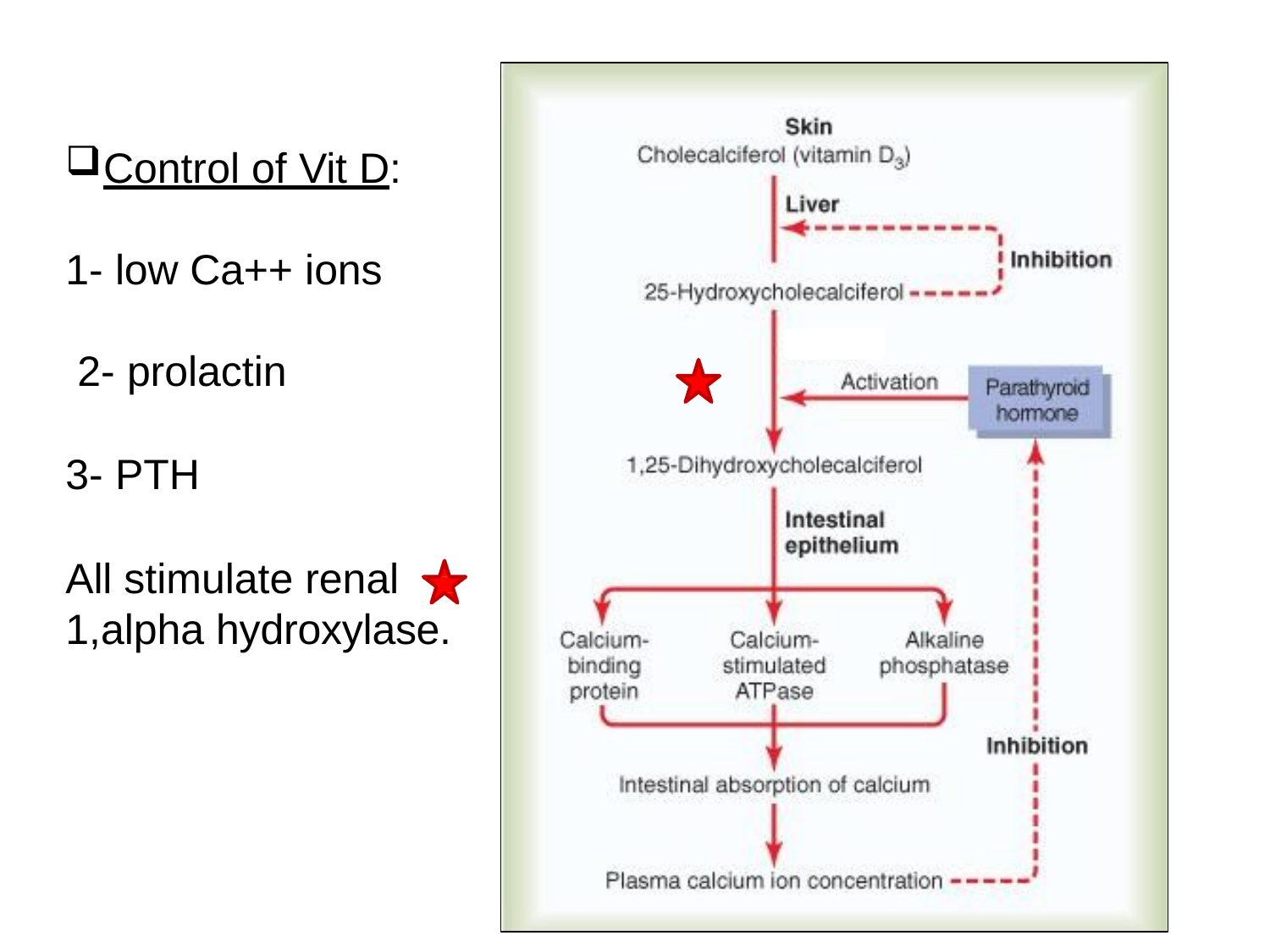

Control of Vit D:
1- low Ca++ ions  2- prolactin

3- PTH

All stimulate renal  1,alpha hydroxylase.